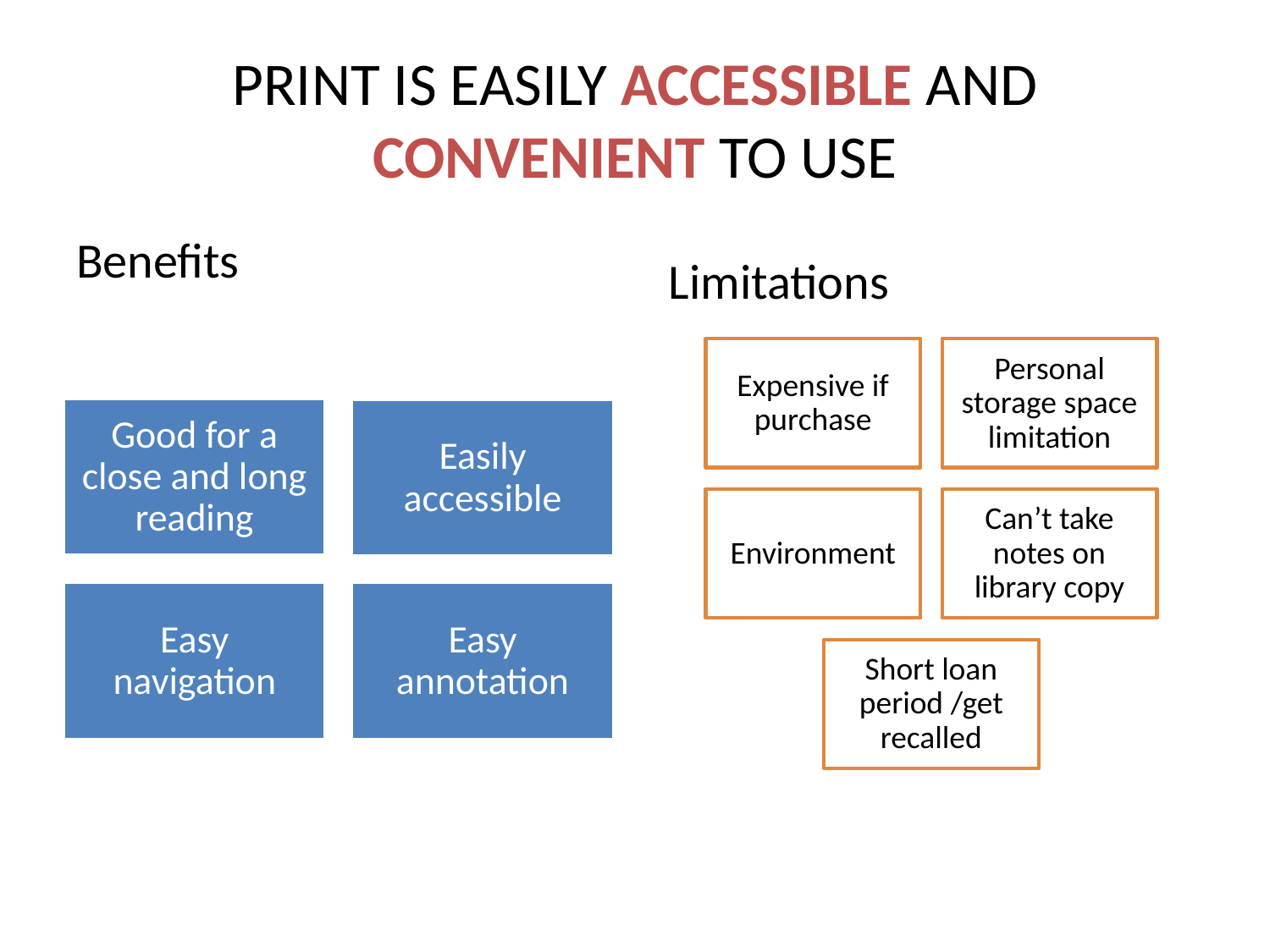

# PRINT IS EASILY ACCESSIBLE AND CONVENIENT TO USE
Benefits

Limitations

Good for a close and long reading
Easily accessible
Easy navigation
Easy annotation
Expensive if purchase
Personal storage space limitation
Environment
Can’t take notes on library copy
Short loan period /get recalled